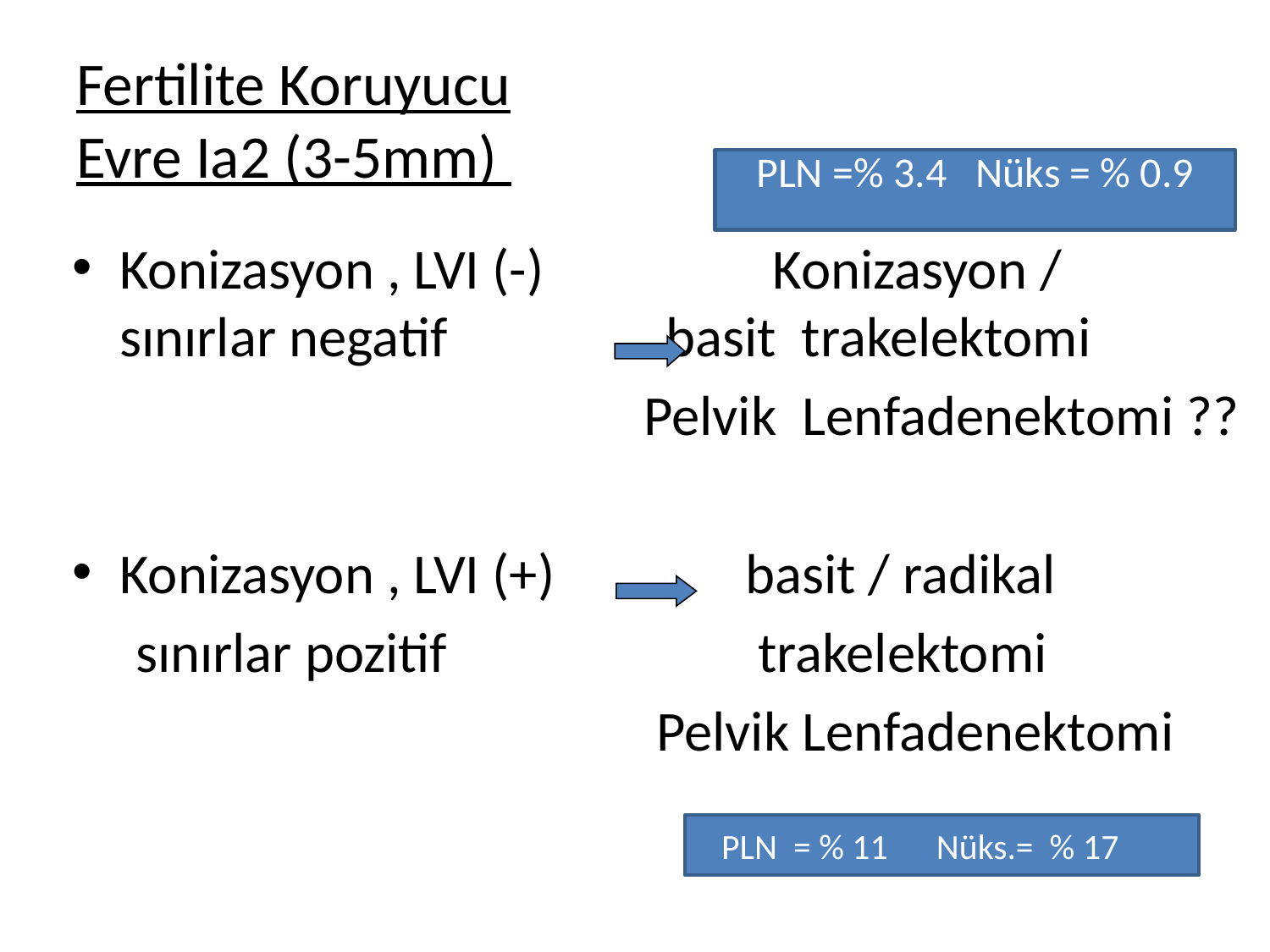

# Fertilite Koruyucu Evre Ia2 (3-5mm)
PLN =% 3.4   Nüks = % 0.9

Konizasyon , LVI (-)                  Konizasyon / 	 sınırlar negatif 	             basit  trakelektomi
                                             Pelvik  Lenfadenektomi ??

Konizasyon , LVI (+)               basit / radikal
     sınırlar pozitif  	              trakelektomi
                                              Pelvik Lenfadenektomi

   PLN  = % 11      Nüks.=  % 17